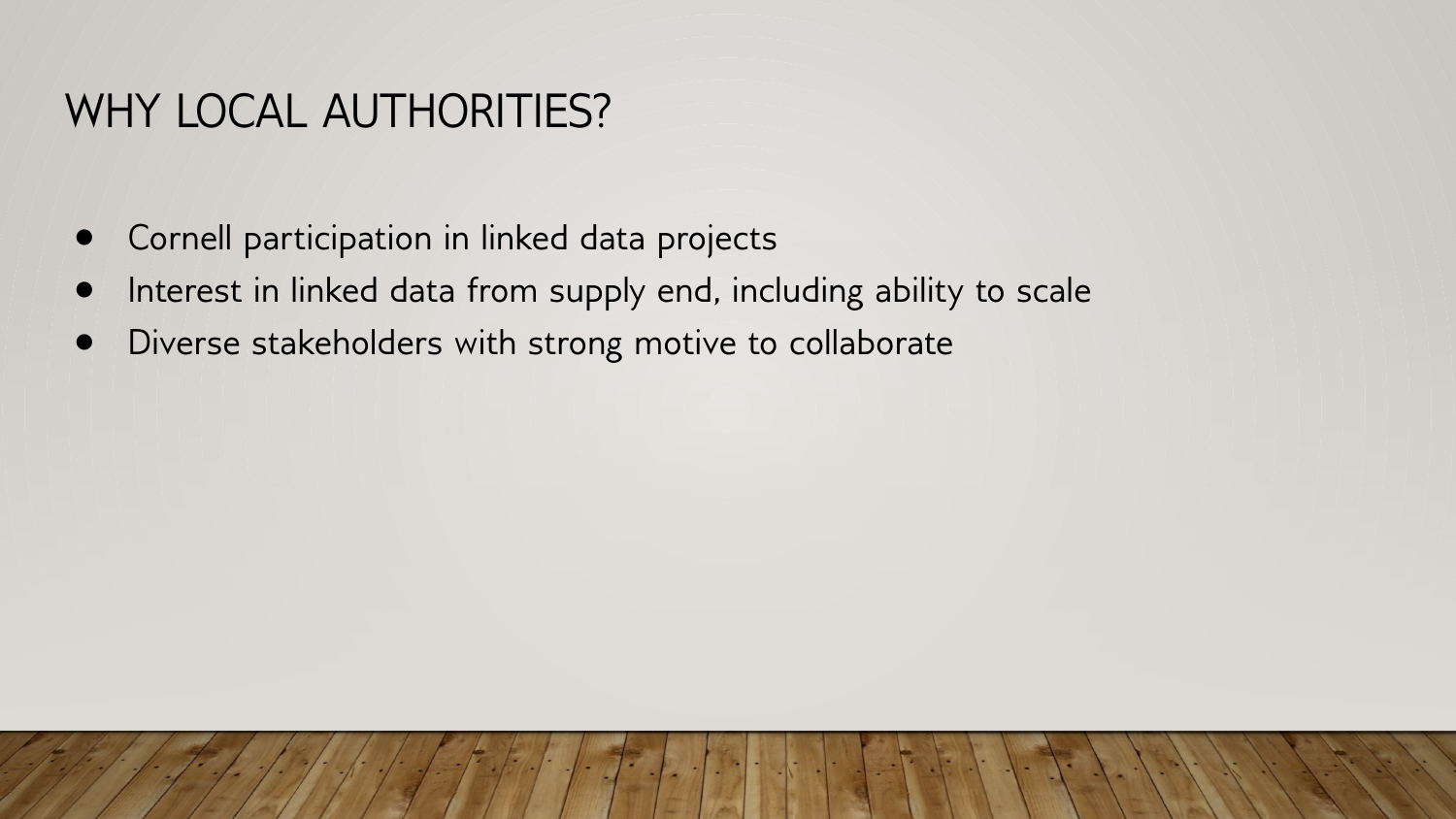

# Why local authorities?
Cornell participation in linked data projects
Interest in linked data from supply end, including ability to scale
Diverse stakeholders with strong motive to collaborate